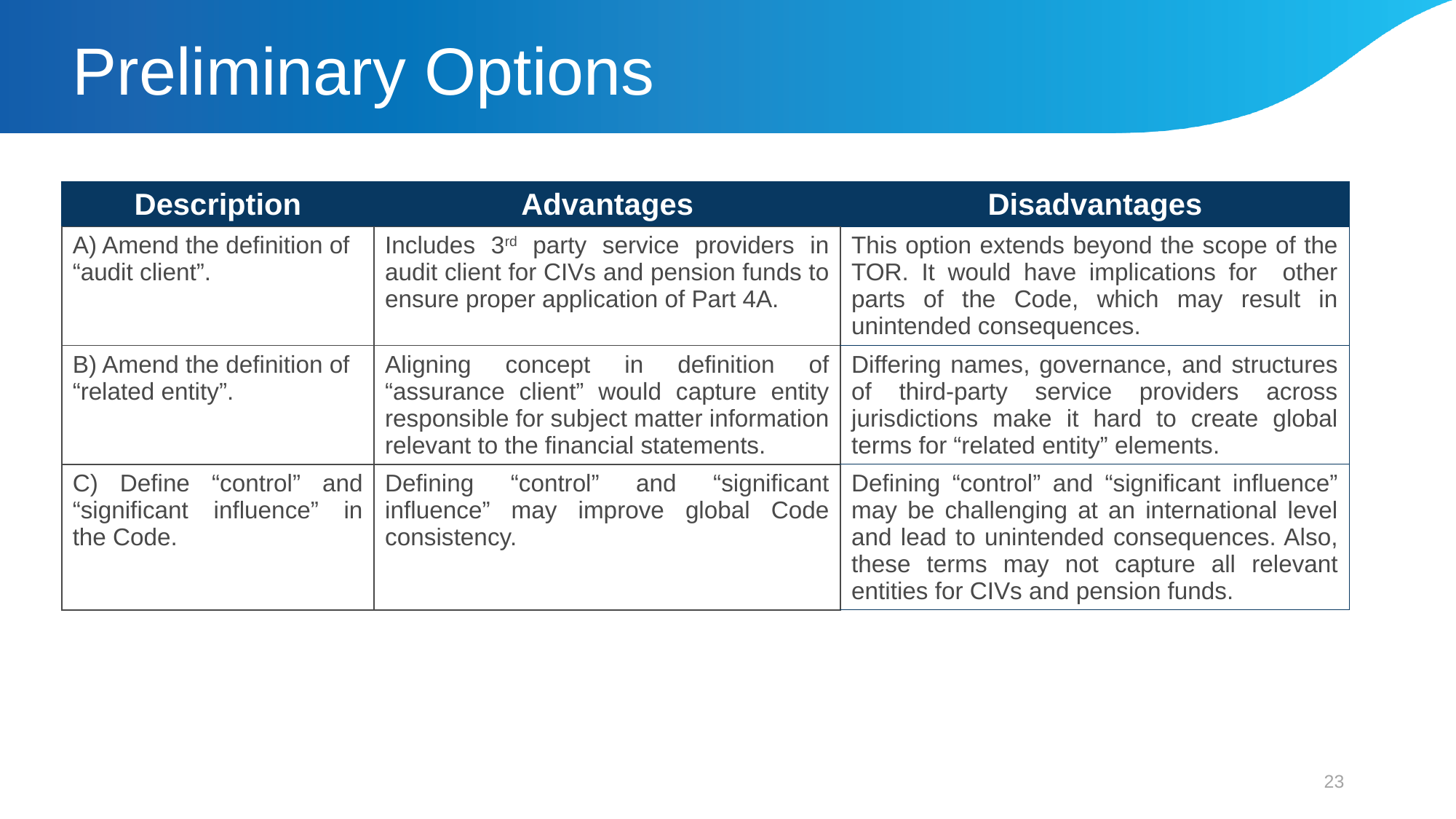

# Preliminary Options
| Description | Advantages | Disadvantages |
| --- | --- | --- |
| A) Amend the definition of “audit client”. | Includes 3rd party service providers in audit client for CIVs and pension funds to ensure proper application of Part 4A. | This option extends beyond the scope of the TOR. It would have implications for other parts of the Code, which may result in unintended consequences. |
| B) Amend the definition of “related entity”. | Aligning concept in definition of “assurance client” would capture entity responsible for subject matter information relevant to the financial statements. | Differing names, governance, and structures of third-party service providers across jurisdictions make it hard to create global terms for “related entity” elements. |
| C) Define “control” and “significant influence” in the Code. | Defining “control” and “significant influence” may improve global Code consistency. | Defining “control” and “significant influence” may be challenging at an international level and lead to unintended consequences. Also, these terms may not capture all relevant entities for CIVs and pension funds. |
23